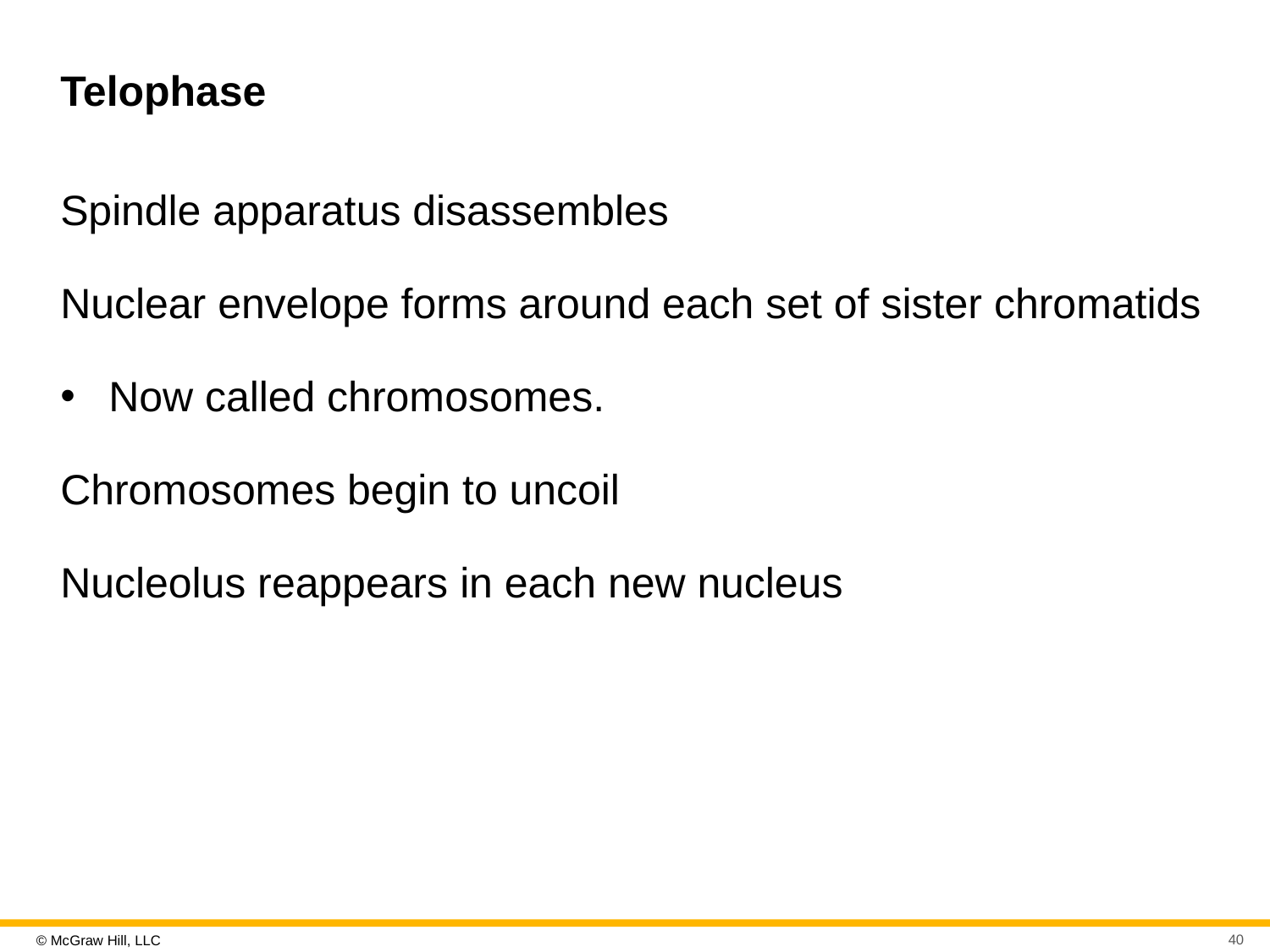

# Telophase
Spindle apparatus disassembles
Nuclear envelope forms around each set of sister chromatids
Now called chromosomes.
Chromosomes begin to uncoil
Nucleolus reappears in each new nucleus
40